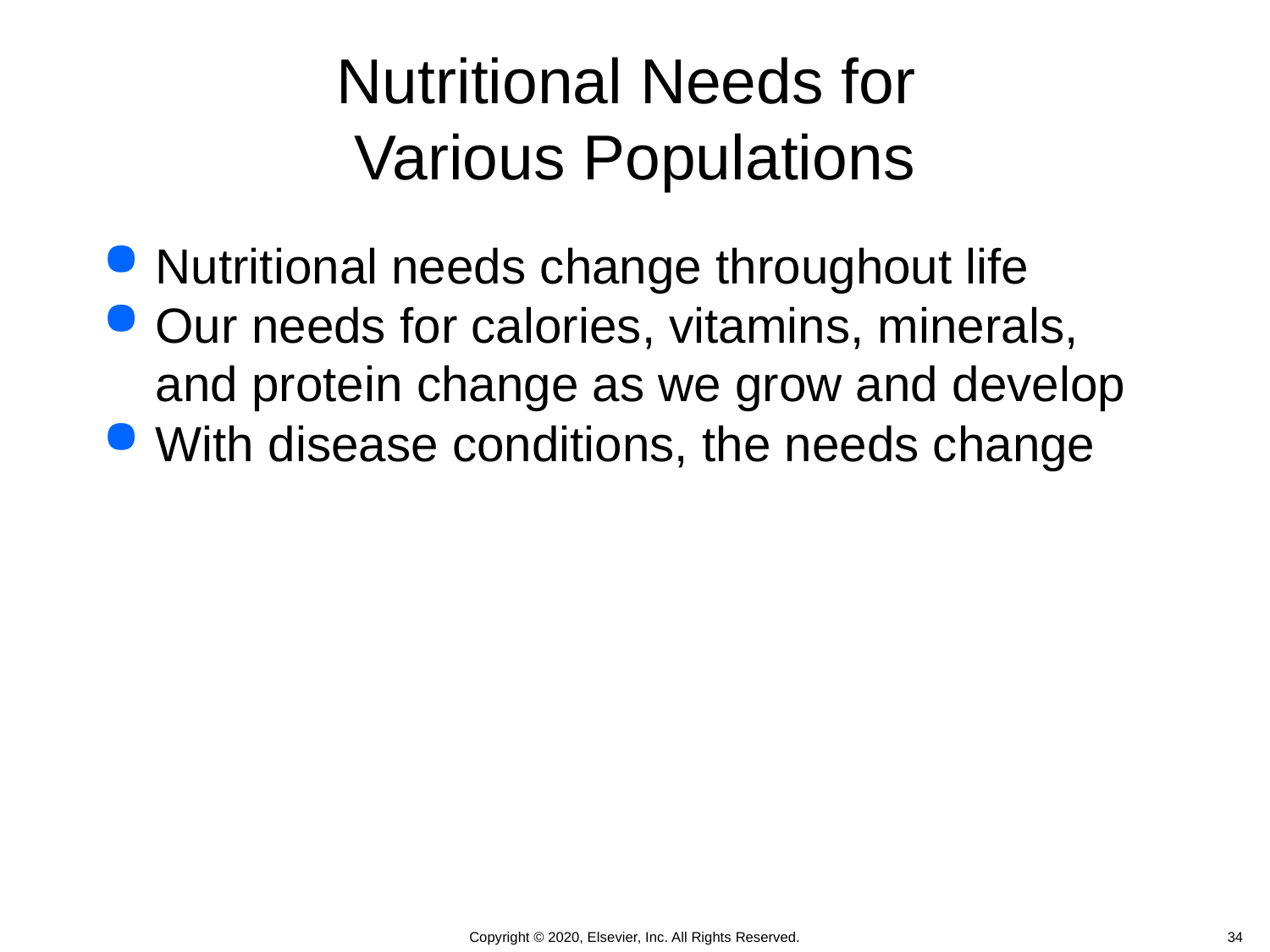

# Nutritional Needs for Various Populations
Nutritional needs change throughout life
Our needs for calories, vitamins, minerals, and protein change as we grow and develop
With disease conditions, the needs change
 34